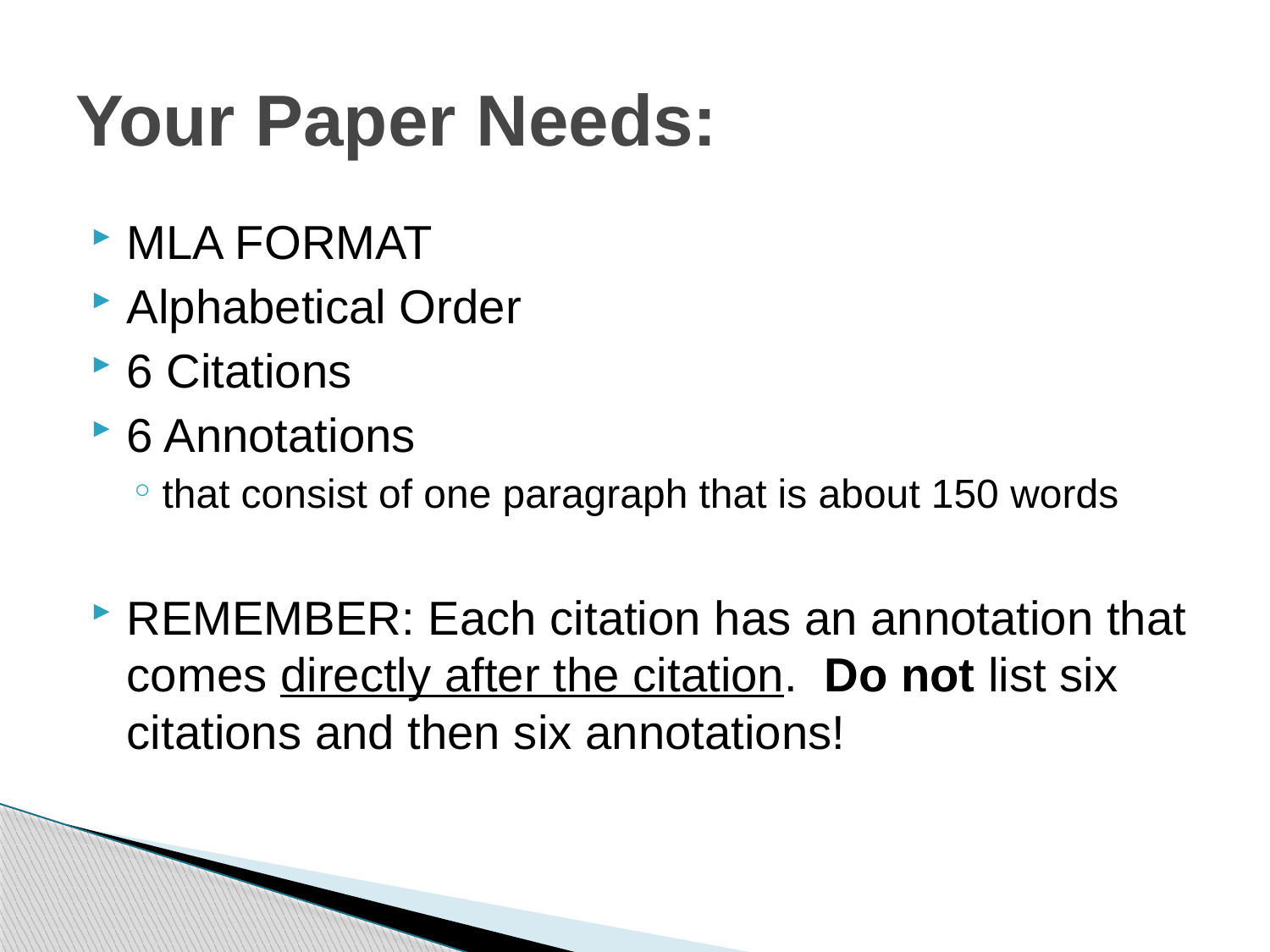

# Your Paper Needs:
MLA FORMAT
Alphabetical Order
6 Citations
6 Annotations
that consist of one paragraph that is about 150 words

REMEMBER: Each citation has an annotation that comes directly after the citation.  Do not list six citations and then six annotations!